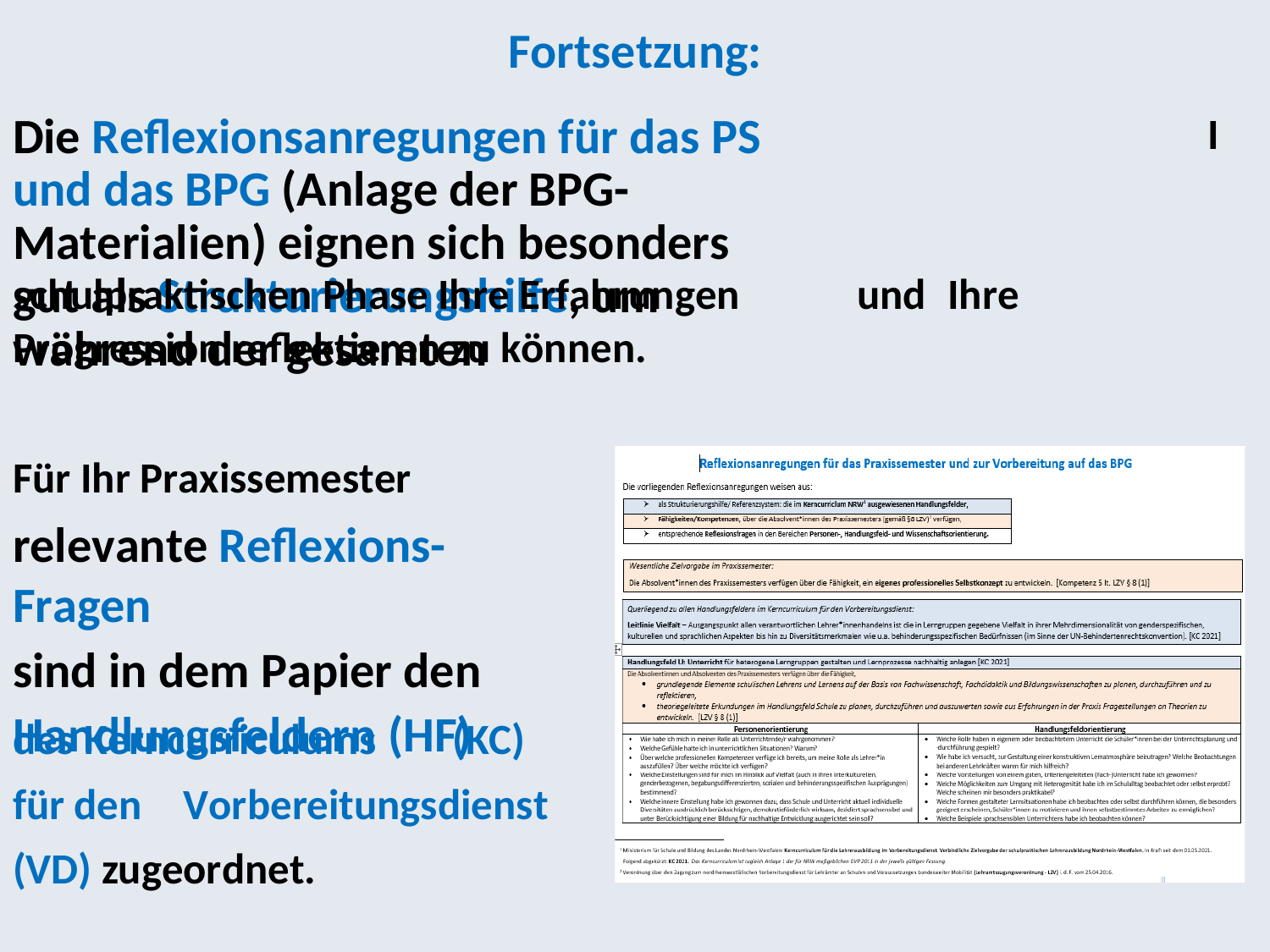

Fortsetzung:
Die Reflexionsanregungen für das PS und das BPG (Anlage der BPG-Materialien) eignen sich besonders gut als Strukturierungshilfe, um während der gesamten
I
schulpraktischen Phase Ihre Erfahrungen
Progression reflektieren zu können.
und
Ihre

Für Ihr Praxissemester
relevante Reflexions-Fragen
sind in dem Papier den
Handlungsfeldern (HF)
des Kerncurriculums
(KC)
für den
Vorbereitungsdienst
(VD) zugeordnet.